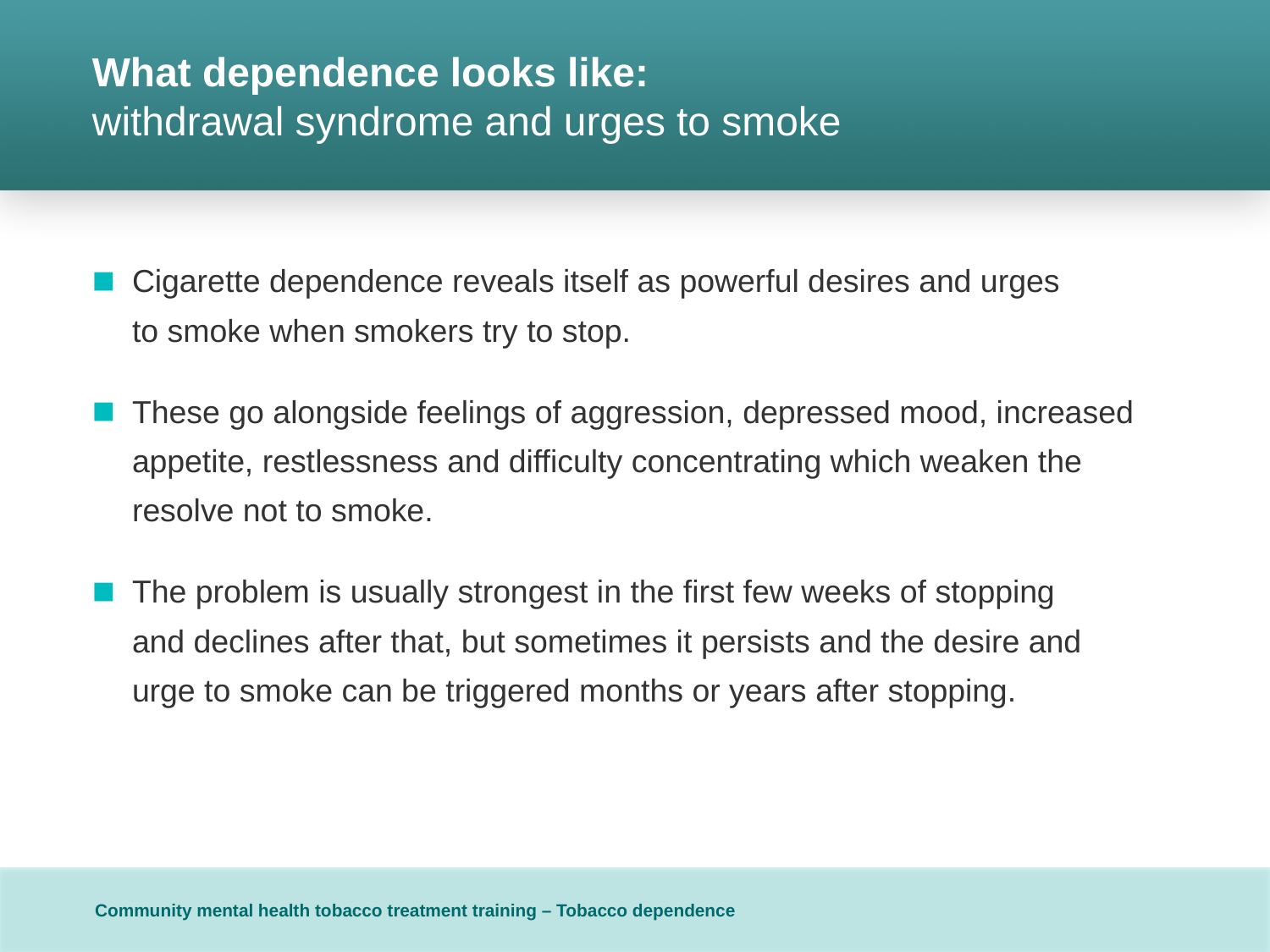

# What dependence looks like: withdrawal syndrome and urges to smoke
Cigarette dependence reveals itself as powerful desires and urges
to smoke when smokers try to stop.
These go alongside feelings of aggression, depressed mood, increased appetite, restlessness and difficulty concentrating which weaken the resolve not to smoke.
The problem is usually strongest in the first few weeks of stopping
and declines after that, but sometimes it persists and the desire and
urge to smoke can be triggered months or years after stopping.
Community mental health tobacco treatment training – Tobacco dependence